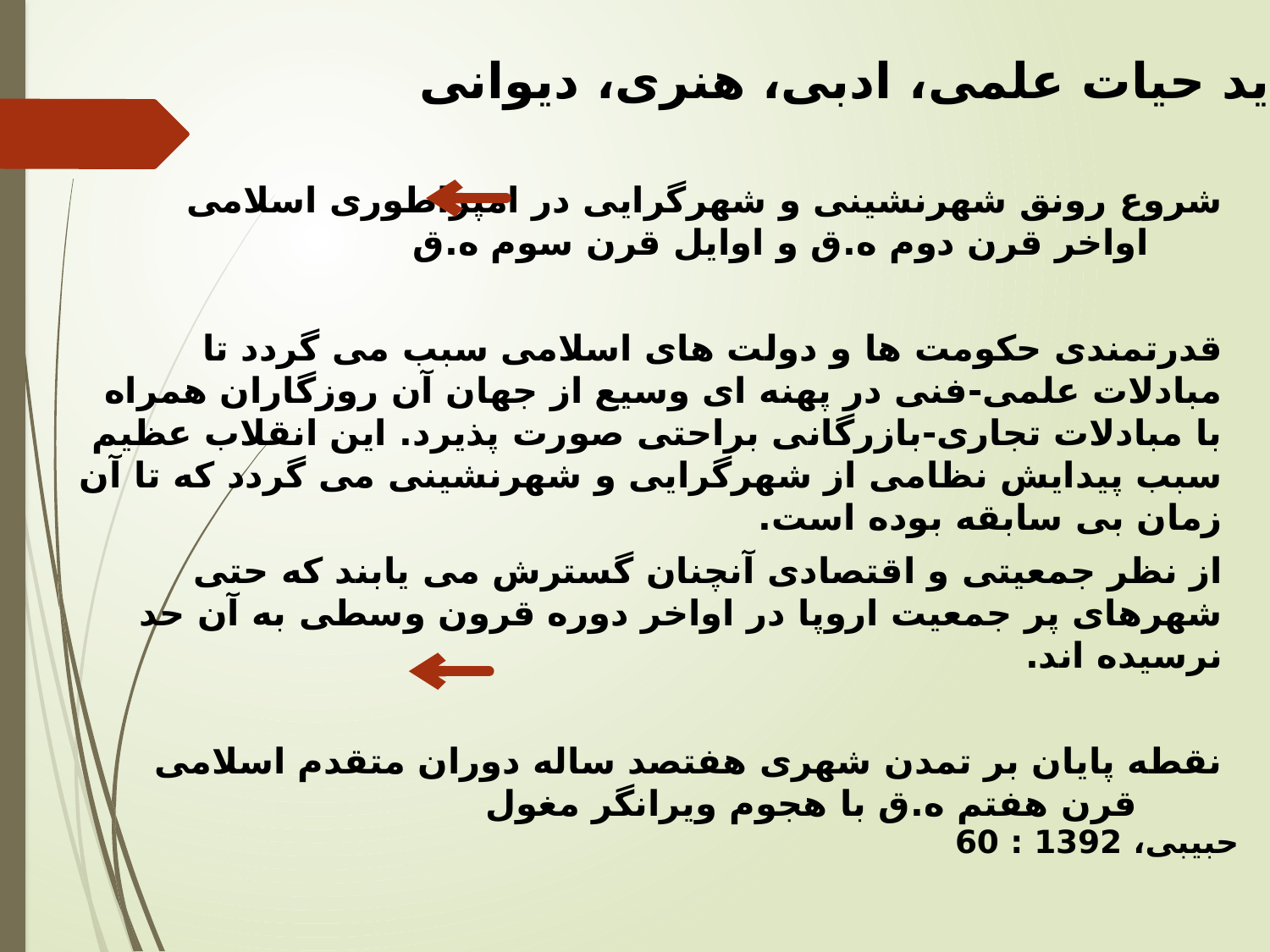

تجدید حیات علمی، ادبی، هنری، دیوانی
شروع رونق شهرنشینی و شهرگرایی در امپراطوری اسلامی               اواخر قرن دوم ه.ق و اوایل قرن سوم ه.ق

قدرتمندی حکومت ها و دولت های اسلامی سبب می گردد تا مبادلات علمی-فنی در پهنه ای وسیع از جهان آن روزگاران همراه با مبادلات تجاری-بازرگانی براحتی صورت پذیرد. این انقلاب عظیم سبب پیدایش نظامی از شهرگرایی و شهرنشینی می گردد که تا آن زمان بی سابقه بوده است.
از نظر جمعیتی و اقتصادی آنچنان گسترش می یابند که حتی شهرهای پر جمعیت اروپا در اواخر دوره قرون وسطی به آن حد نرسیده اند.

نقطه پایان بر تمدن شهری هفتصد ساله دوران متقدم اسلامی              قرن هفتم ه.ق با هجوم ویرانگر مغول
حبیبی، 1392 : 60